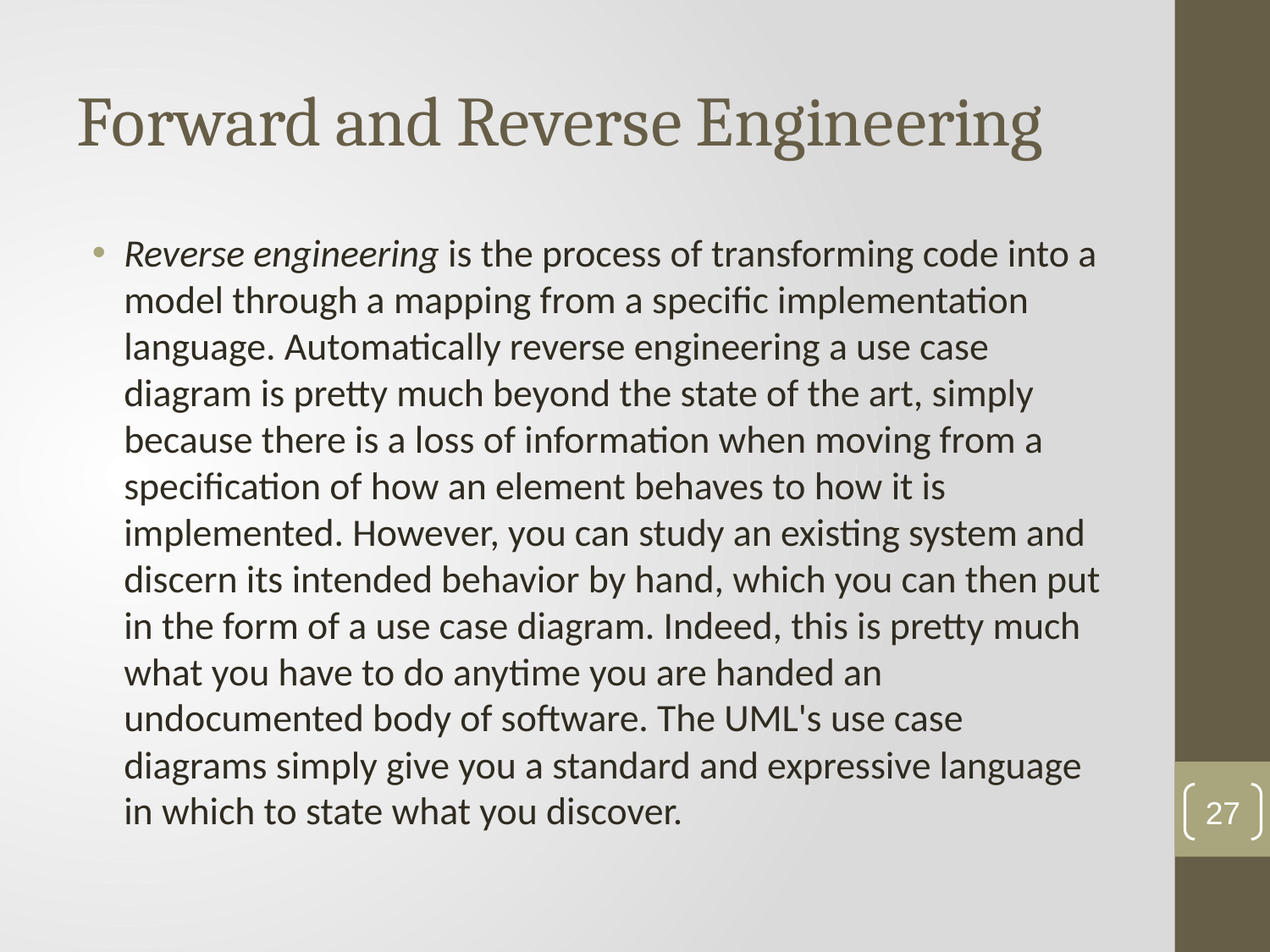

# Forward and Reverse Engineering
Reverse engineering is the process of transforming code into a model through a mapping from a specific implementation language. Automatically reverse engineering a use case diagram is pretty much beyond the state of the art, simply because there is a loss of information when moving from a specification of how an element behaves to how it is implemented. However, you can study an existing system and discern its intended behavior by hand, which you can then put in the form of a use case diagram. Indeed, this is pretty much what you have to do anytime you are handed an undocumented body of software. The UML's use case diagrams simply give you a standard and expressive language in which to state what you discover.
27